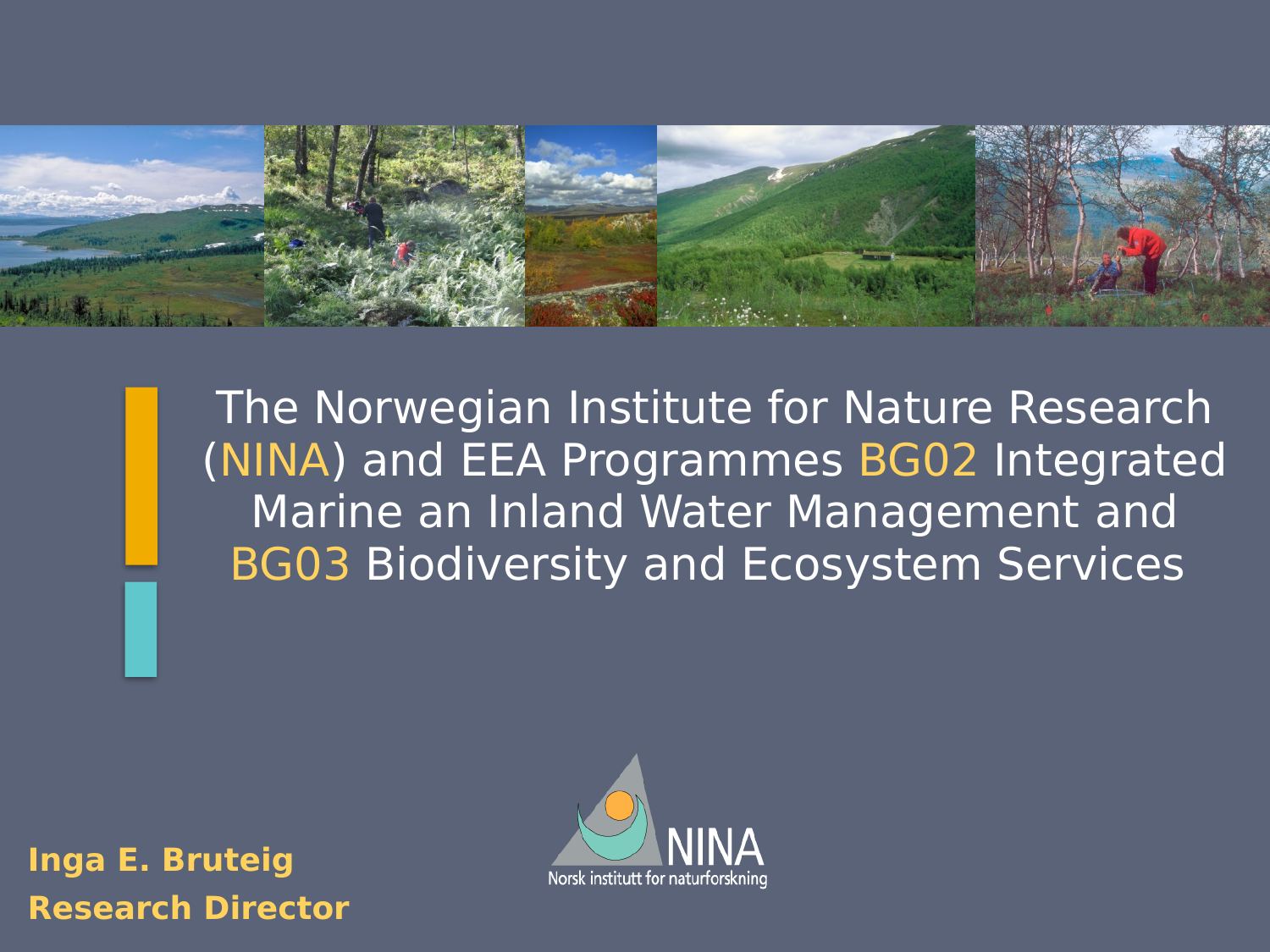

# The Norwegian Institute for Nature Research (NINA) and EEA Programmes BG02 Integrated Marine an Inland Water Management and BG03 Biodiversity and Ecosystem Services
Inga E. Bruteig
Research Director